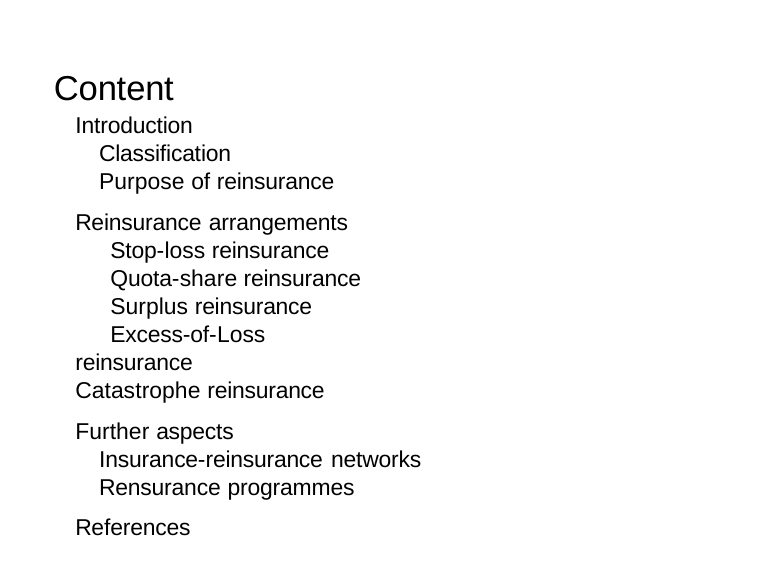

# Content
Introduction
Classification
Purpose of reinsurance
Reinsurance arrangements 		Stop-loss reinsurance 		Quota-share reinsurance 		Surplus reinsurance 		Excess-of-Loss reinsurance 		Catastrophe reinsurance
Further aspects
Insurance-reinsurance networks Rensurance programmes
References